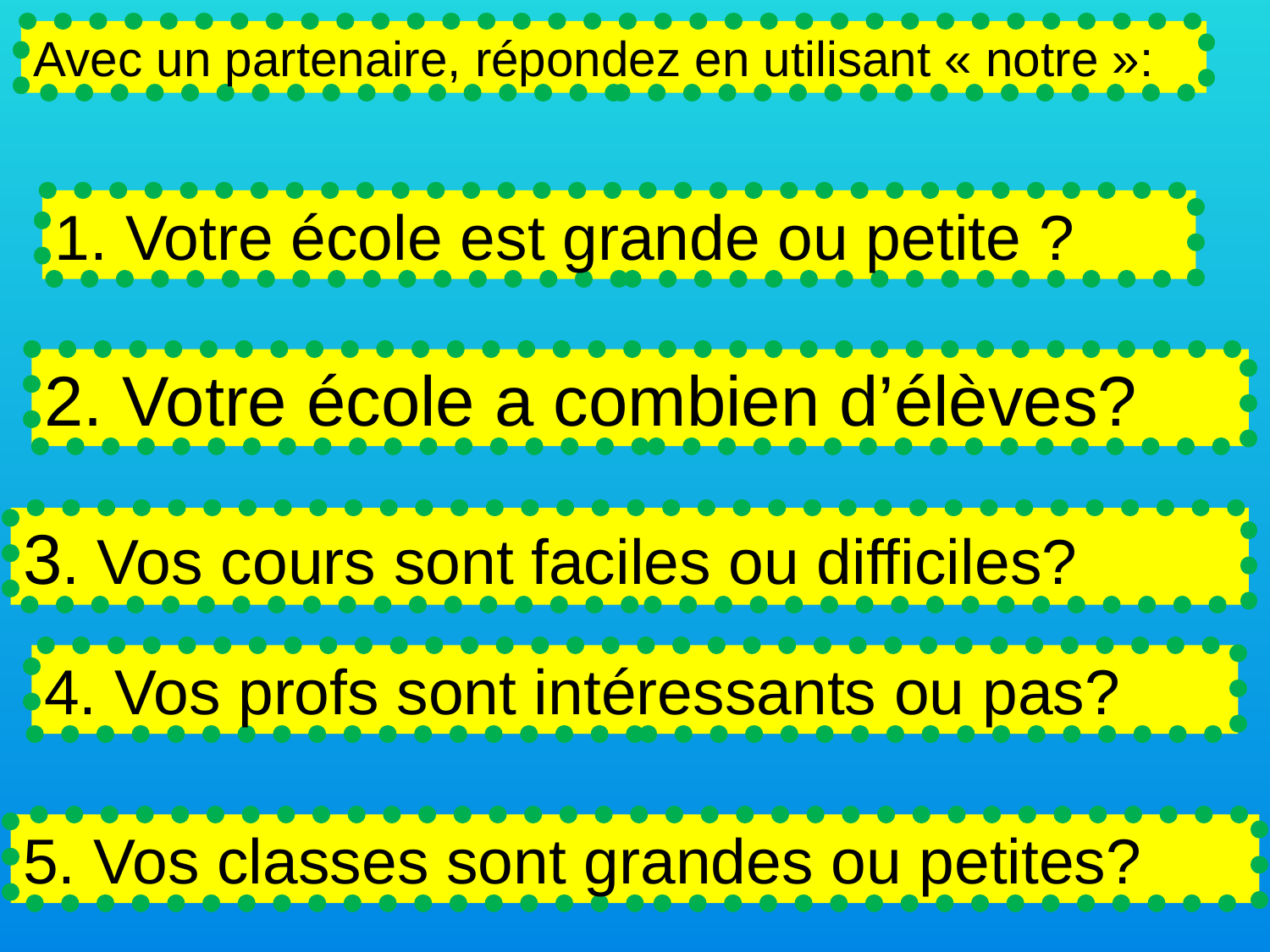

Avec un partenaire, répondez en utilisant « notre »:
1. Votre école est grande ou petite ?
2. Votre école a combien d’élèves?
3. Vos cours sont faciles ou difficiles?
4. Vos profs sont intéressants ou pas?
5. Vos classes sont grandes ou petites?